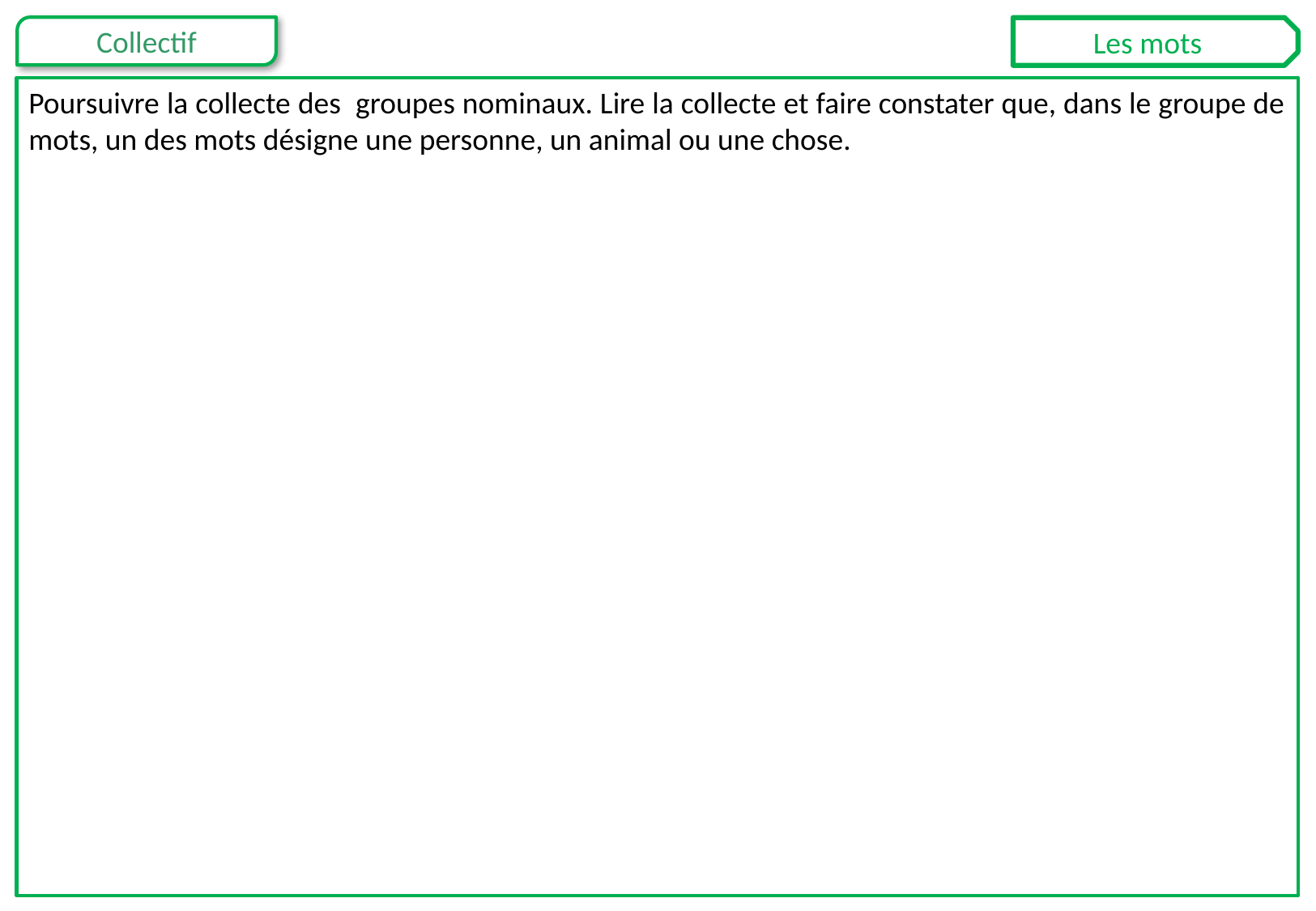

Les mots
Poursuivre la collecte des  groupes nominaux. Lire la collecte et faire constater que, dans le groupe de mots, un des mots désigne une personne, un animal ou une chose.